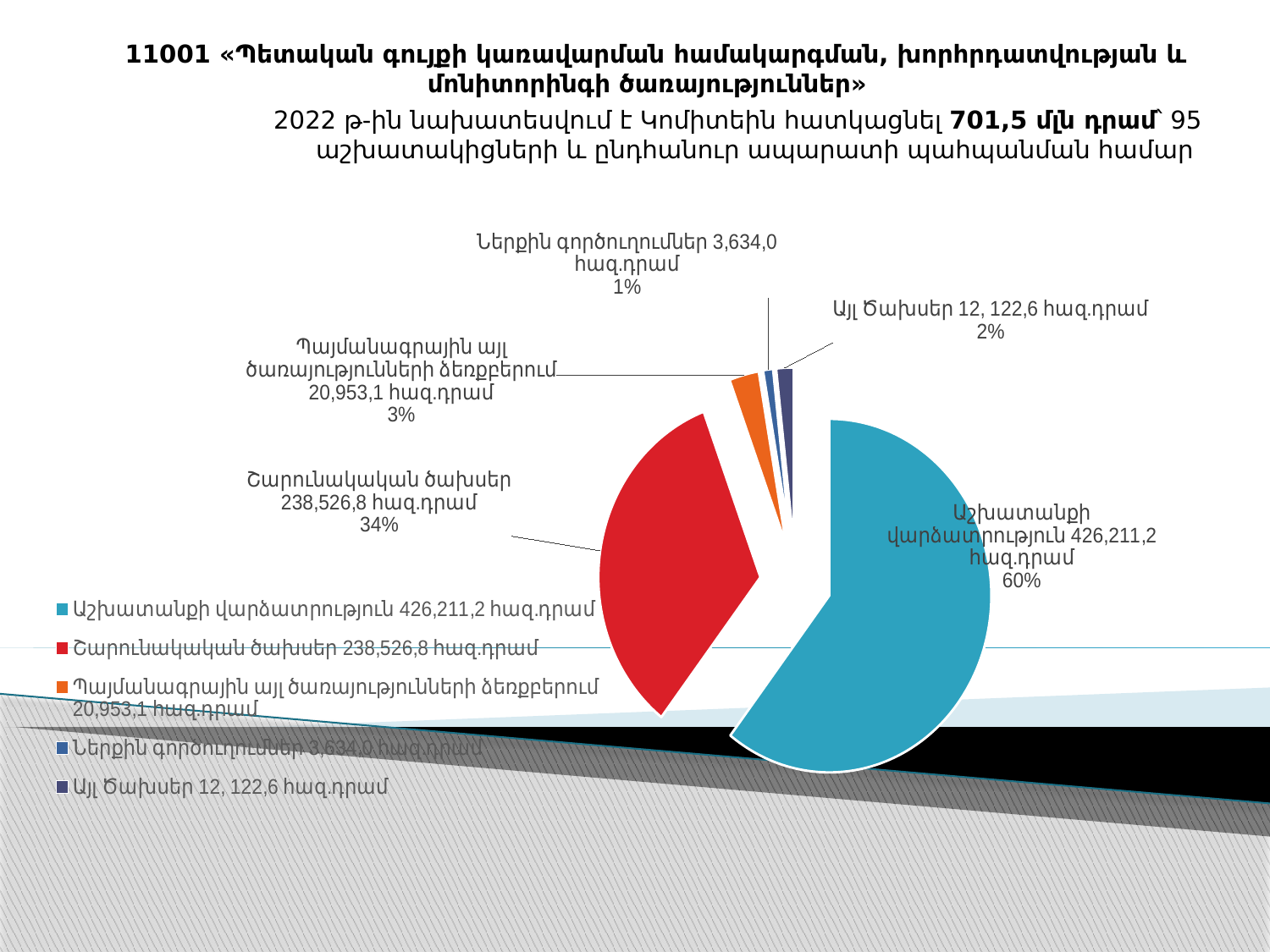

11001 «Պետական գույքի կառավարման համակարգման, խորհրդատվության և մոնիտորինգի ծառայություններ»
2022 թ-ին նախատեսվում է Կոմիտեին հատկացնել 701,5 մլն դրամ՝ 95 աշխատակիցների և ընդհանուր ապարատի պահպանման համար

### Chart

| Category | Կոմիտեի պահպանման ծախսերի կառուցվածք |
|---|---|
| Աշխատանքի վարձատրություն 426,211,2 հազ.դրամ | 60.76 |
| Շարունակական ծախսեր 238,526,8 հազ.դրամ | 34.0 |
| Պայմանագրային այլ ծառայությունների ձեռքբերում 20,953,1 հազ.դրամ | 2.98 |
| Ներքին գործուղումներ 3,634,0 հազ.դրամ | 1.0 |
| Այլ Ծախսեր 12, 122,6 հազ.դրամ | 1.74 |